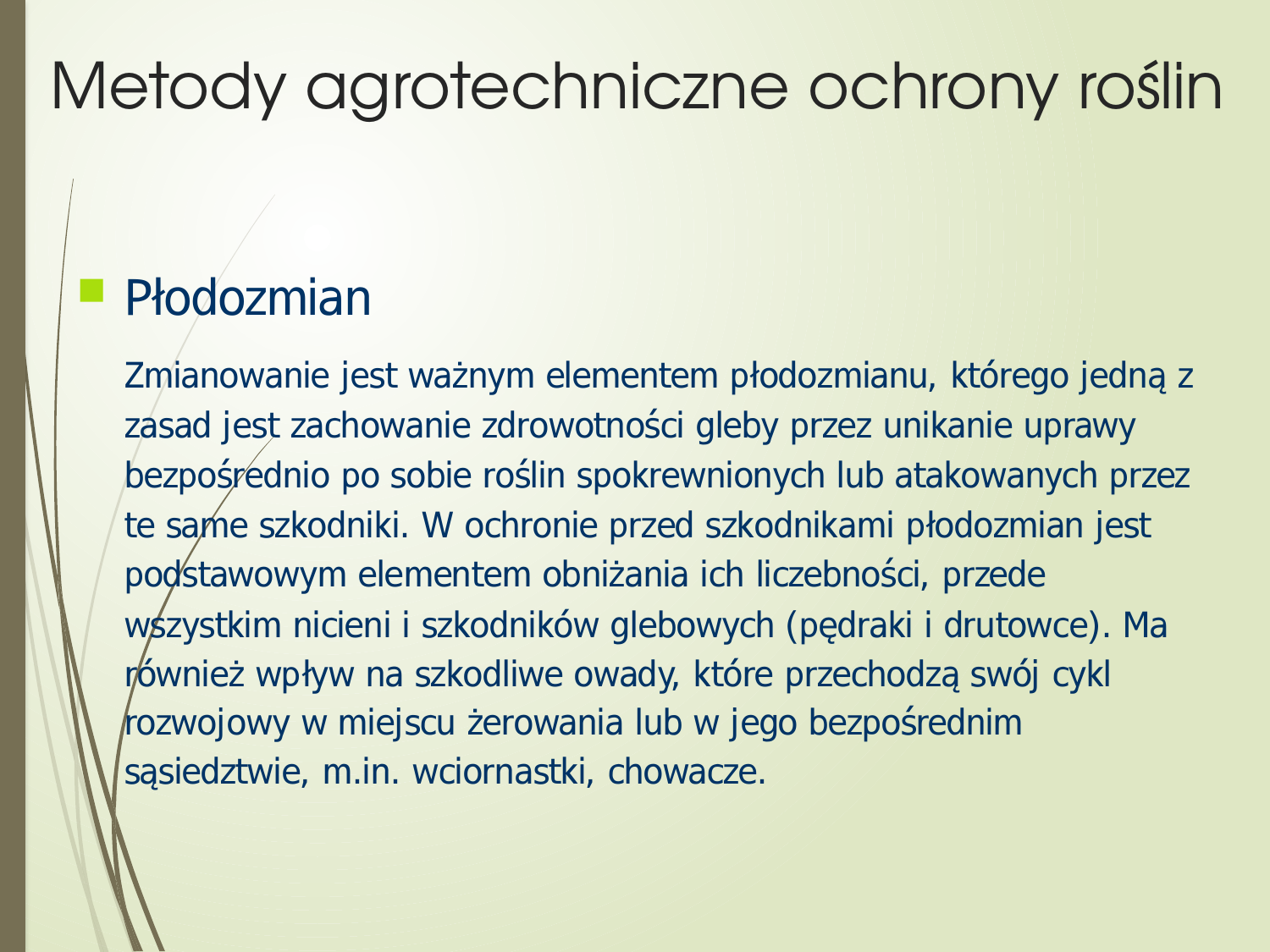

Metody agrotechniczne ochrony roślin
Płodozmian
Zmianowanie jest ważnym elementem płodozmianu, którego jedną z zasad jest zachowanie zdrowotności gleby przez unikanie uprawy bezpośrednio po sobie roślin spokrewnionych lub atakowanych przez te same szkodniki. W ochronie przed szkodnikami płodozmian jest
podstawowym elementem obniżania ich liczebności, przede
wszystkim nicieni i szkodników glebowych (pędraki i drutowce). Ma również wpływ na szkodliwe owady, które przechodzą swój cykl
rozwojowy w miejscu żerowania lub w jego bezpośrednim sąsiedztwie, m.in. wciornastki, chowacze.